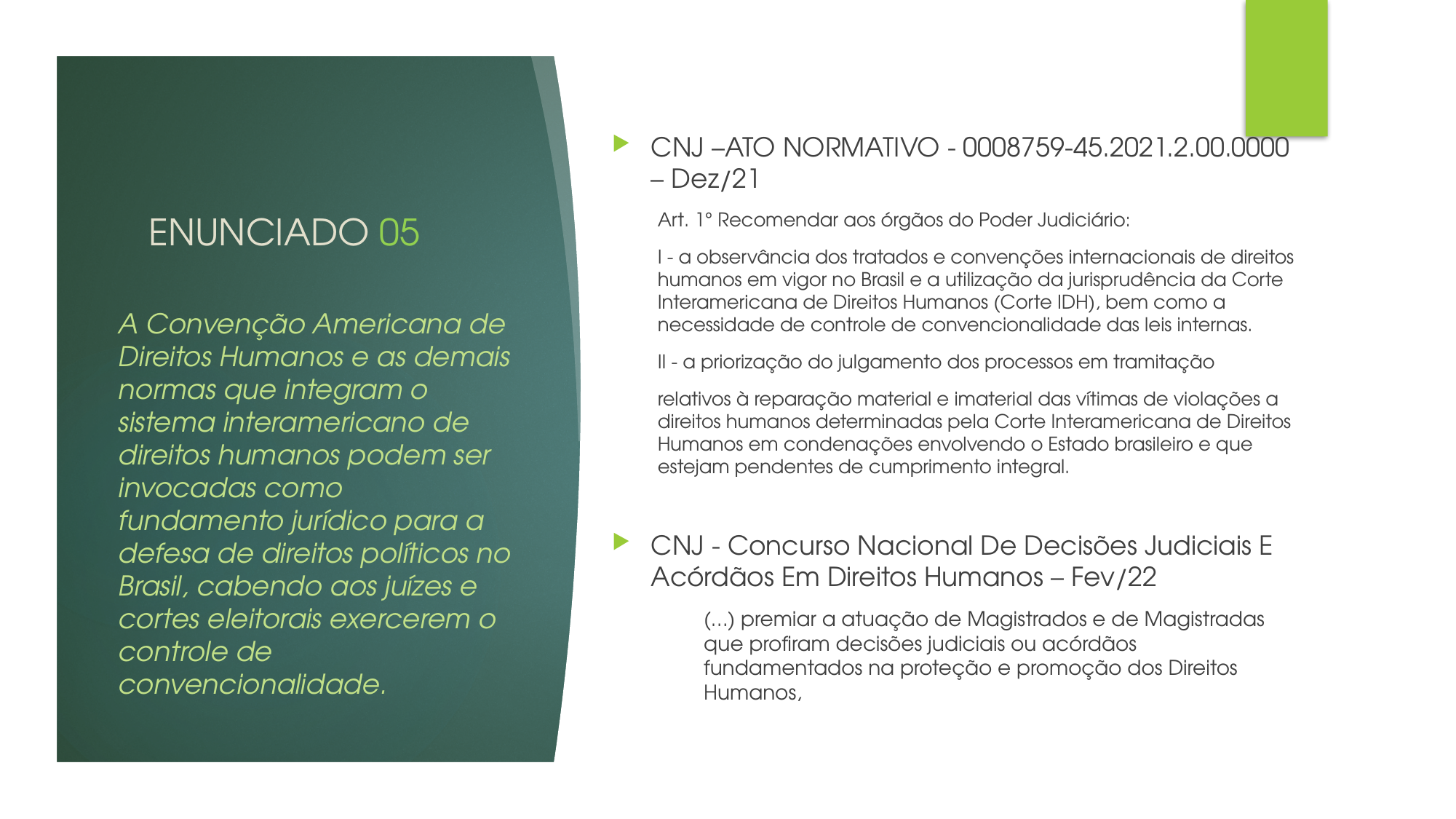

CNJ –ATO NORMATIVO - 0008759-45.2021.2.00.0000 – Dez/21
Art. 1° Recomendar aos órgãos do Poder Judiciário:
I - a observância dos tratados e convenções internacionais de direitos humanos em vigor no Brasil e a utilização da jurisprudência da Corte Interamericana de Direitos Humanos (Corte IDH), bem como a necessidade de controle de convencionalidade das leis internas.
II - a priorização do julgamento dos processos em tramitação
relativos à reparação material e imaterial das vítimas de violações a direitos humanos determinadas pela Corte Interamericana de Direitos Humanos em condenações envolvendo o Estado brasileiro e que estejam pendentes de cumprimento integral.

CNJ - Concurso Nacional De Decisões Judiciais E Acórdãos Em Direitos Humanos – Fev/22
(…) premiar a atuação de Magistrados e de Magistradas que profiram decisões judiciais ou acórdãos fundamentados na proteção e promoção dos Direitos Humanos,

# ENUNCIADO 05
A Convenção Americana de Direitos Humanos e as demais normas que integram o sistema interamericano de direitos humanos podem ser invocadas como fundamento jurídico para a defesa de direitos políticos no Brasil, cabendo aos juízes e cortes eleitorais exercerem o controle de convencionalidade.